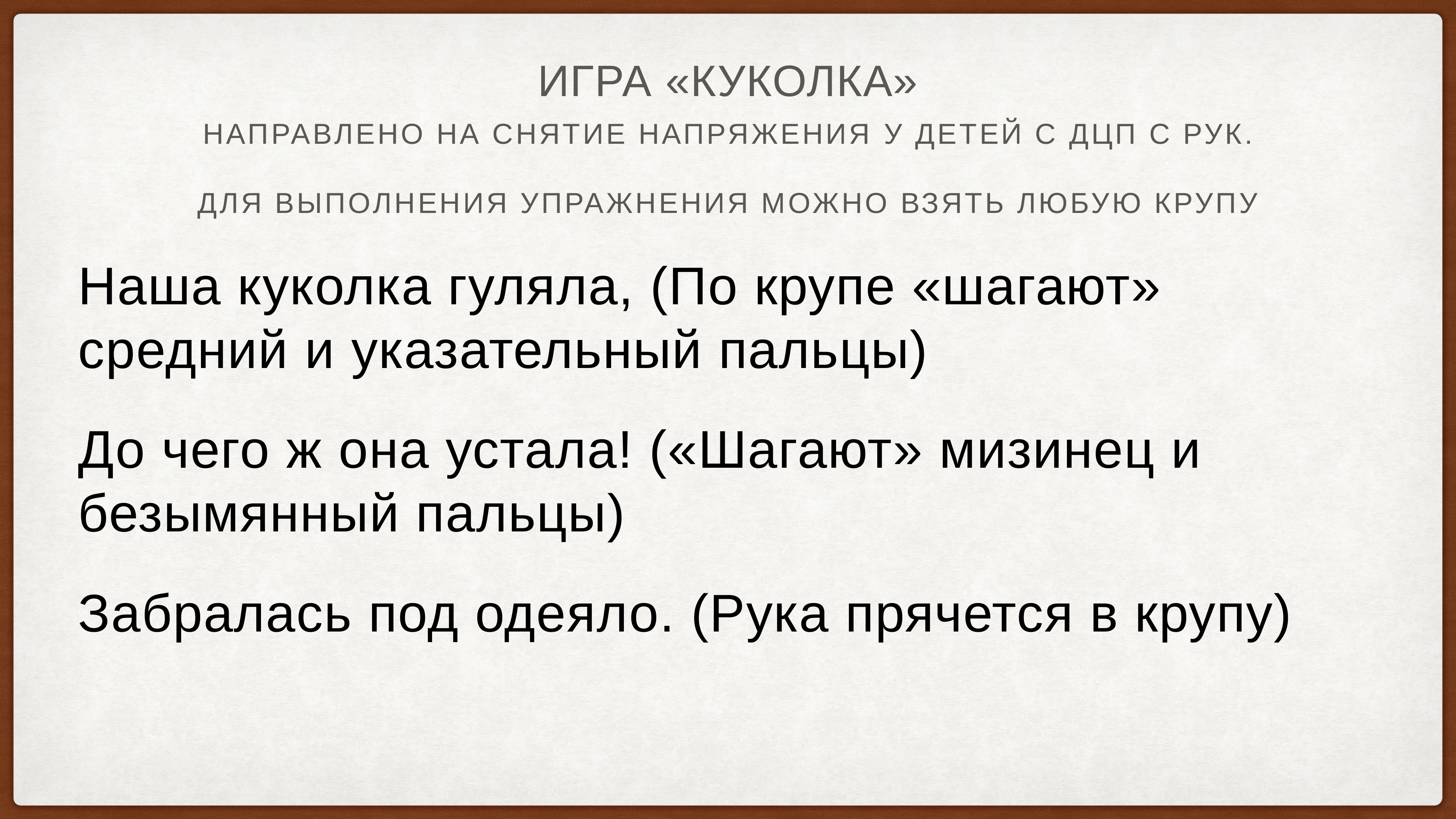

# Игра «куколка»
Направлено на снятие напряжения у детей с ДЦП с рук.

Для выполнения упражнения можно взять любую крупу
Наша куколка гуляла, (По крупе «шагают» средний и указательный пальцы)
До чего ж она устала! («Шагают» мизинец и безымянный пальцы)
Забралась под одеяло. (Рука прячется в крупу)